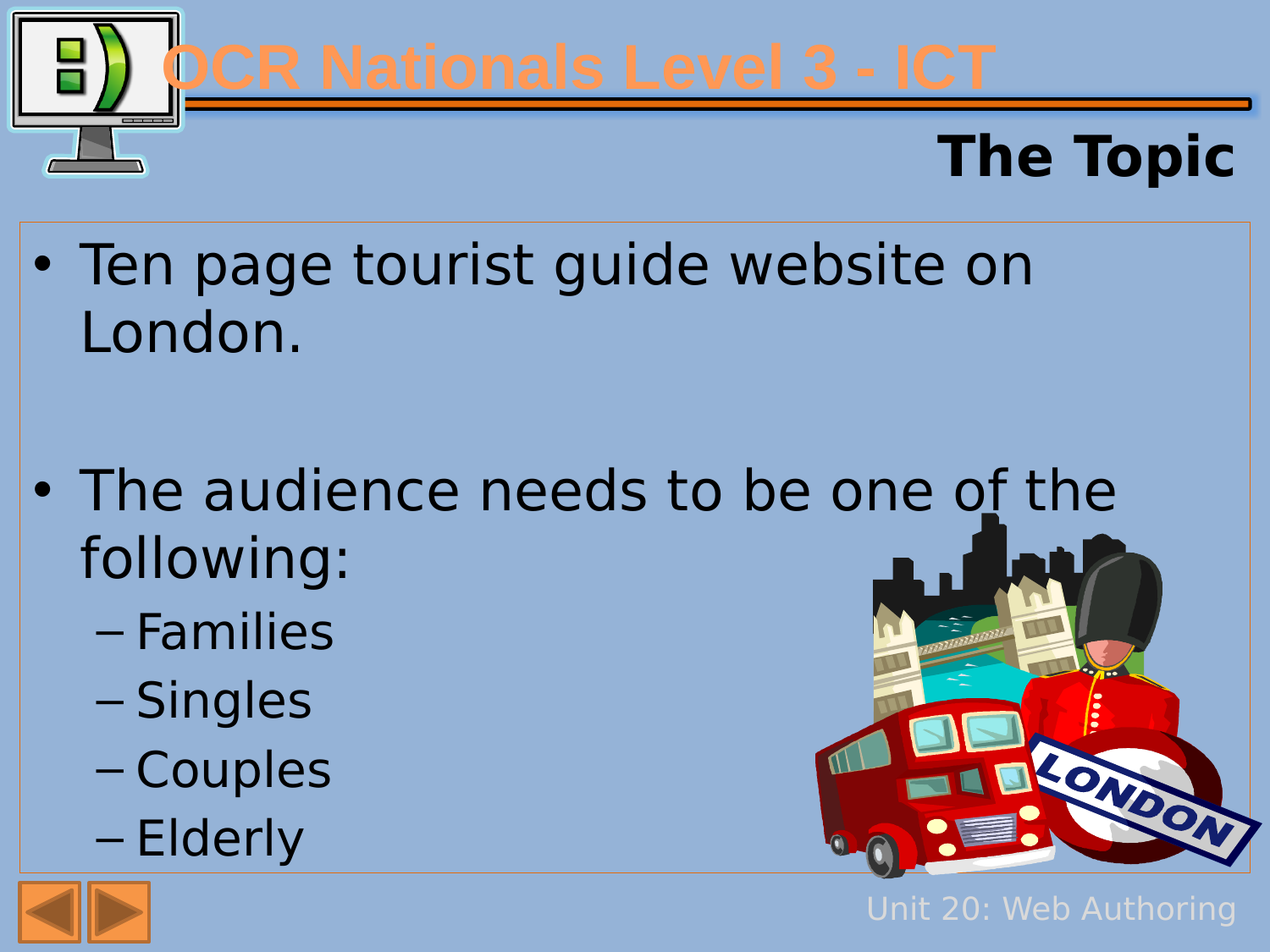

# The Topic
Ten page tourist guide website on London.

The audience needs to be one of the following:
Families
Singles
Couples
Elderly